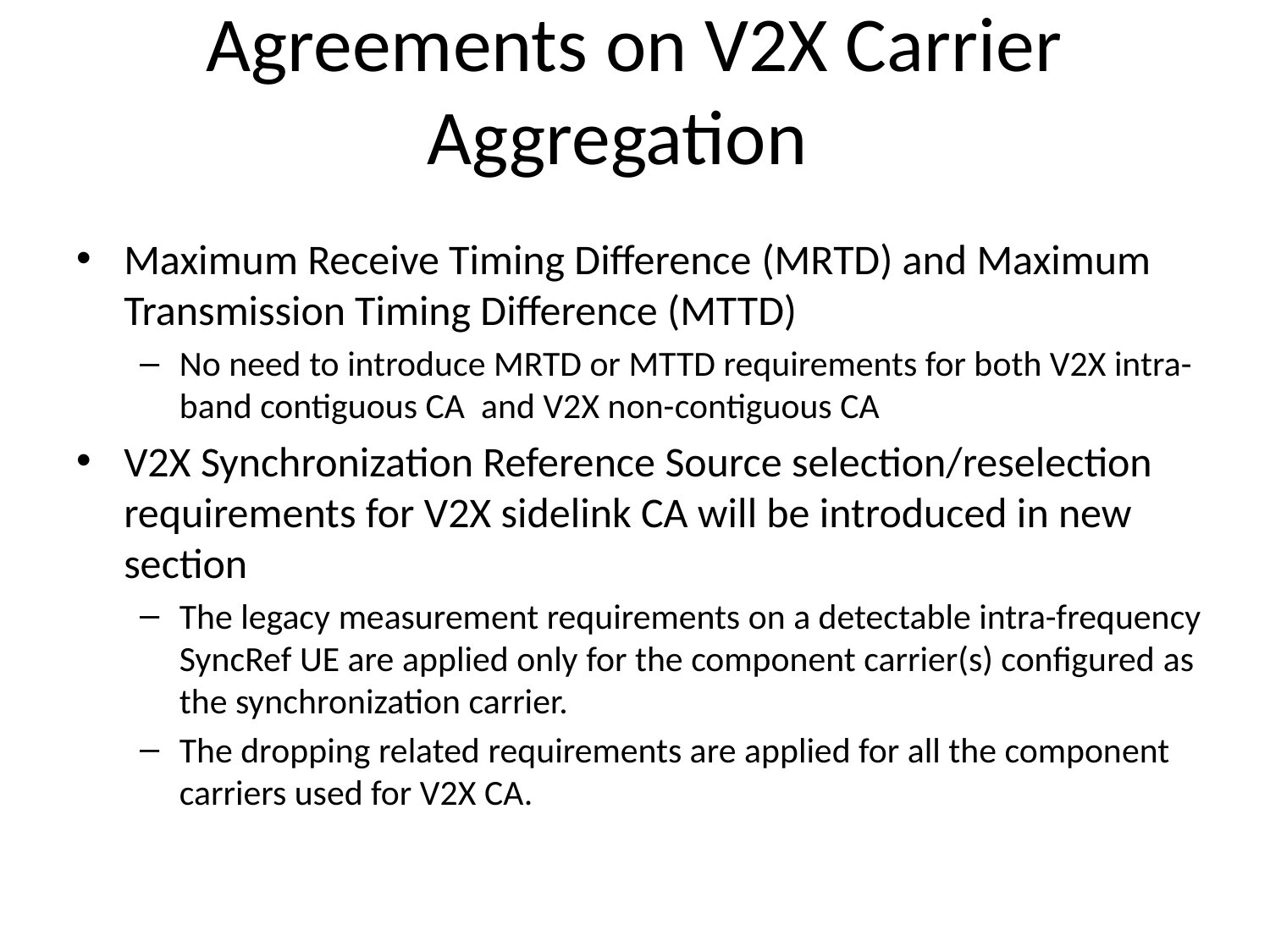

# Agreements on V2X Carrier Aggregation
Maximum Receive Timing Difference (MRTD) and Maximum Transmission Timing Difference (MTTD)
No need to introduce MRTD or MTTD requirements for both V2X intra-band contiguous CA  and V2X non-contiguous CA
V2X Synchronization Reference Source selection/reselection requirements for V2X sidelink CA will be introduced in new section
The legacy measurement requirements on a detectable intra-frequency SyncRef UE are applied only for the component carrier(s) configured as the synchronization carrier.
The dropping related requirements are applied for all the component carriers used for V2X CA.